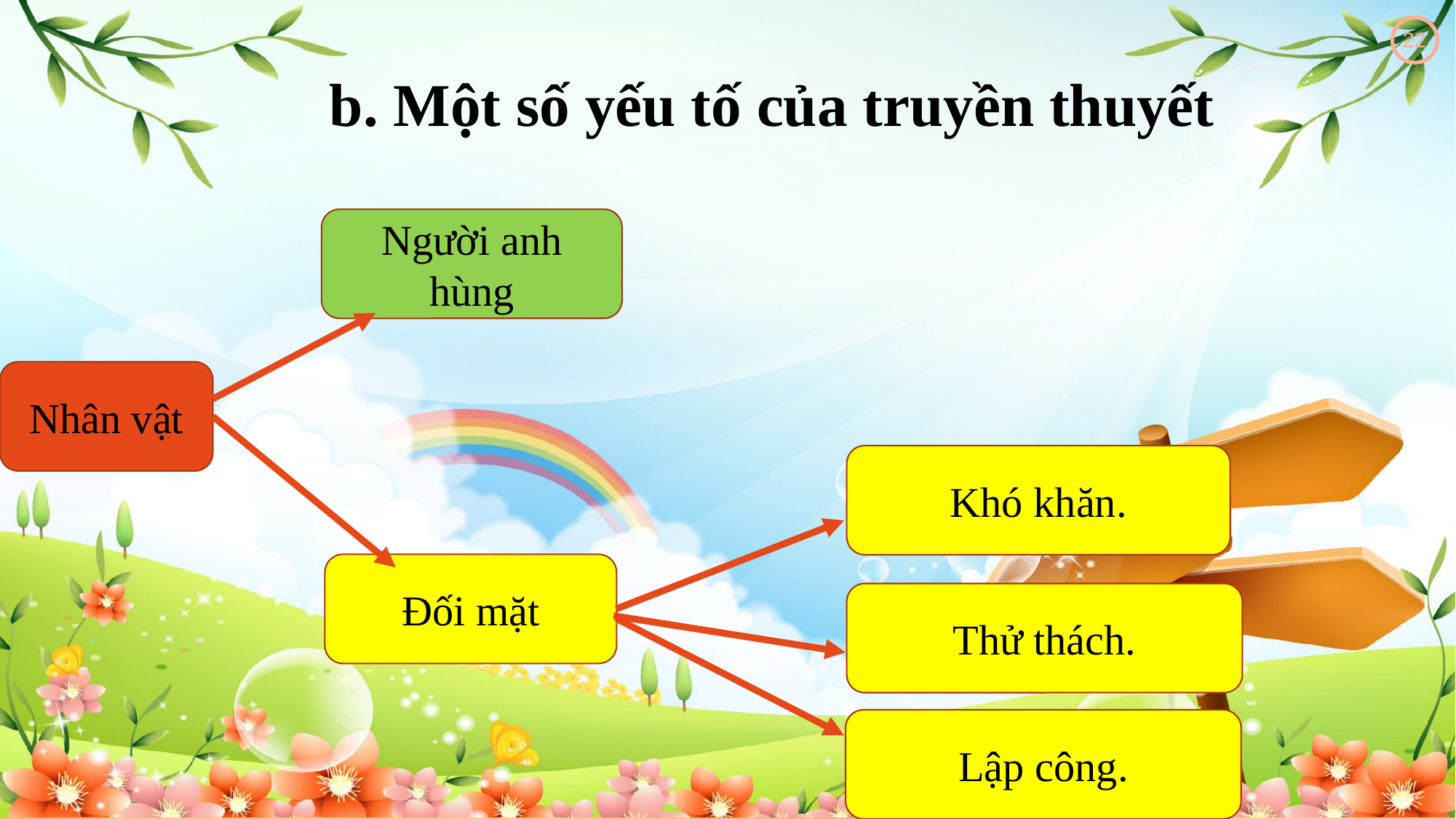

22
b. Một số yếu tố của truyền thuyết
Người anh hùng
Nhân vật
Khó khăn.
Đối mặt
Thử thách.
Lập công.